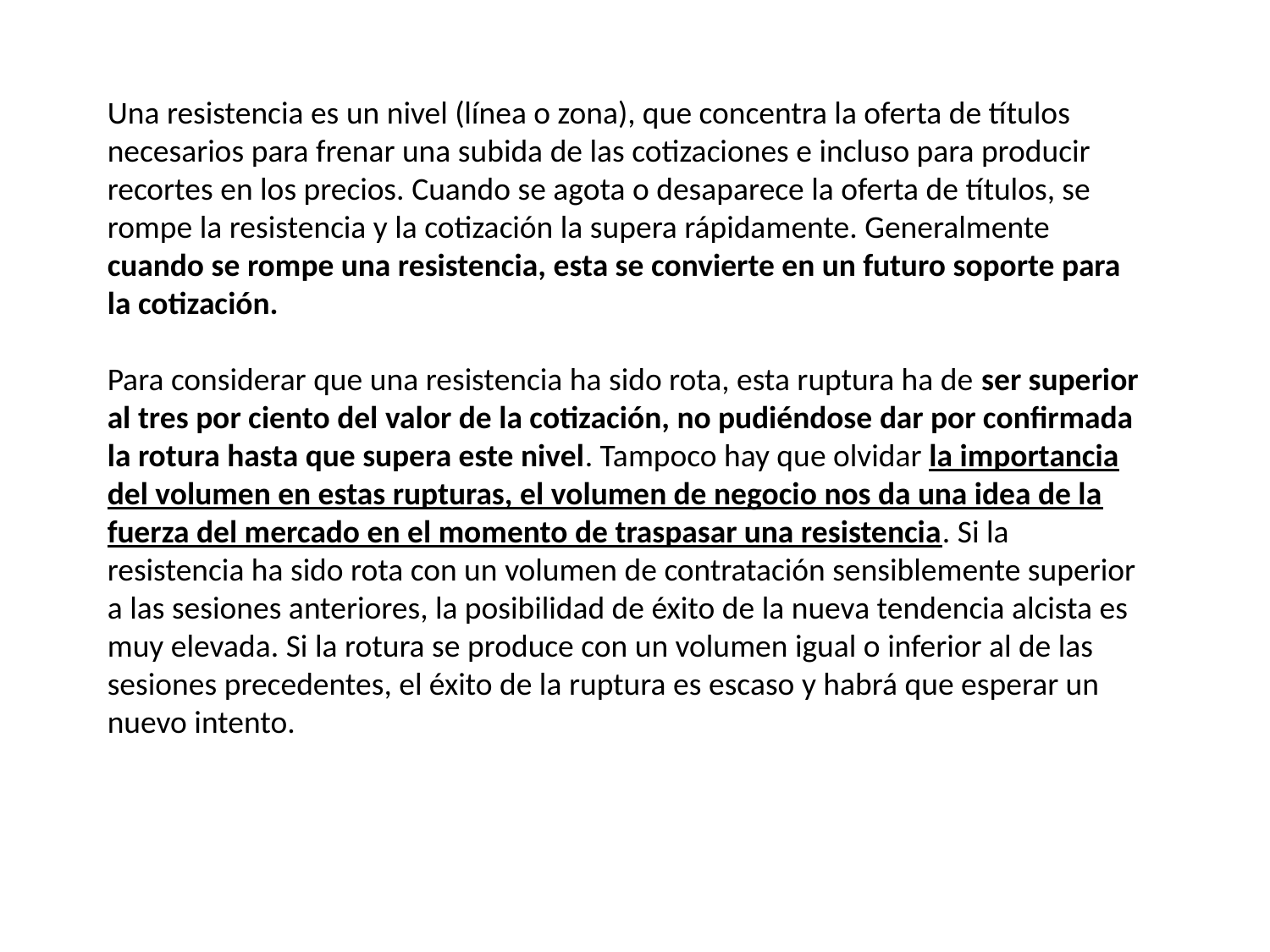

Una resistencia es un nivel (línea o zona), que concentra la oferta de títulos necesarios para frenar una subida de las cotizaciones e incluso para producir recortes en los precios. Cuando se agota o desaparece la oferta de títulos, se rompe la resistencia y la cotización la supera rápidamente. Generalmente cuando se rompe una resistencia, esta se convierte en un futuro soporte para la cotización.

Para considerar que una resistencia ha sido rota, esta ruptura ha de ser superior al tres por ciento del valor de la cotización, no pudiéndose dar por confirmada la rotura hasta que supera este nivel. Tampoco hay que olvidar la importancia del volumen en estas rupturas, el volumen de negocio nos da una idea de la fuerza del mercado en el momento de traspasar una resistencia. Si la resistencia ha sido rota con un volumen de contratación sensiblemente superior a las sesiones anteriores, la posibilidad de éxito de la nueva tendencia alcista es muy elevada. Si la rotura se produce con un volumen igual o inferior al de las sesiones precedentes, el éxito de la ruptura es escaso y habrá que esperar un nuevo intento.